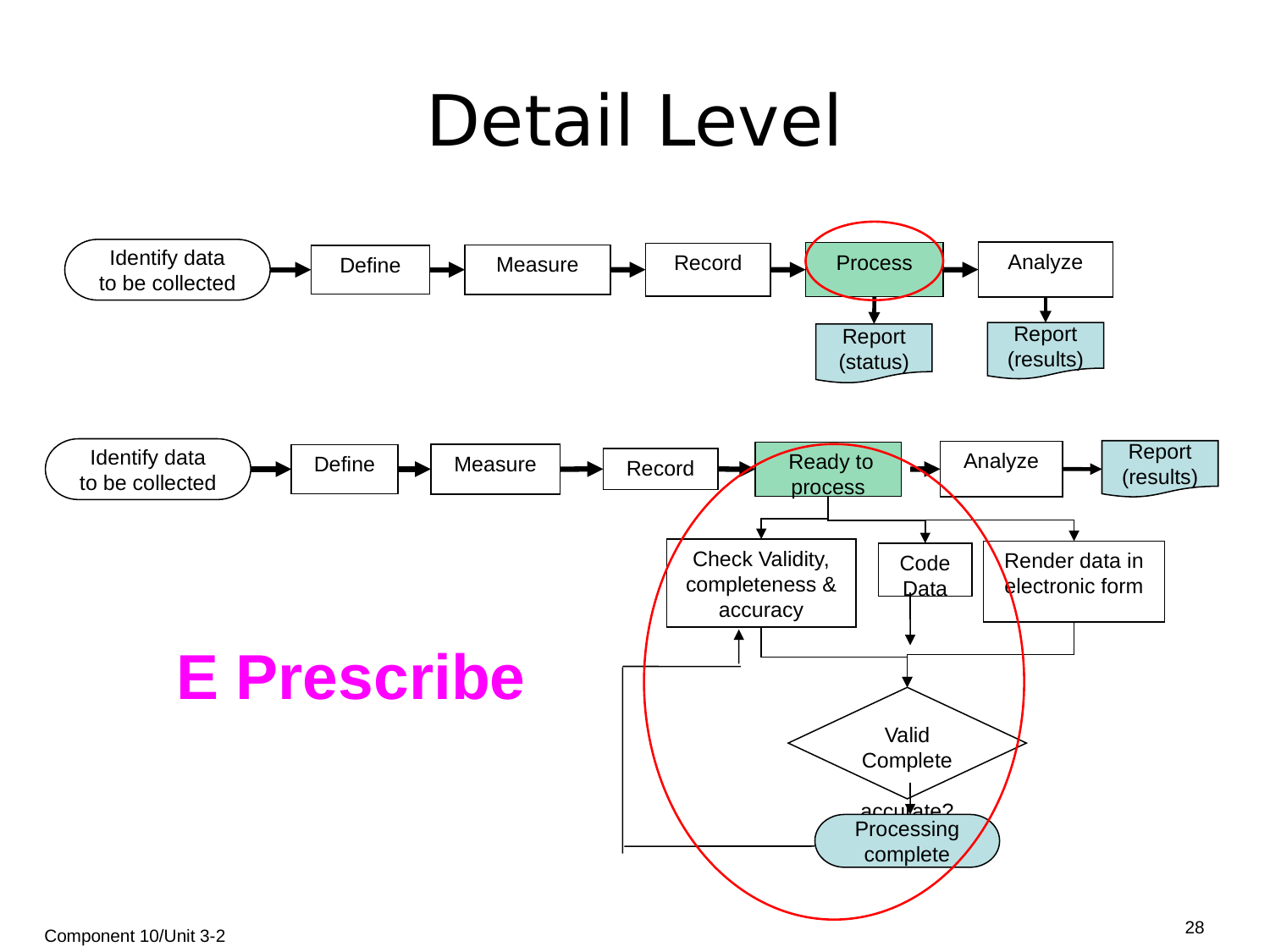

# Detail Level

Identify data
to be collected
Analyze
Process
Record
Measure
Define
Report
(results)
Report
(status)
Identify data
to be collected
Report
(results)
Analyze
 Ready to
process

Measure
Define
Record
Check Validity, completeness & accuracy
Render data in electronic form
Code
Data

E Prescribe

Valid Complete  accurate?

Processing
complete

28